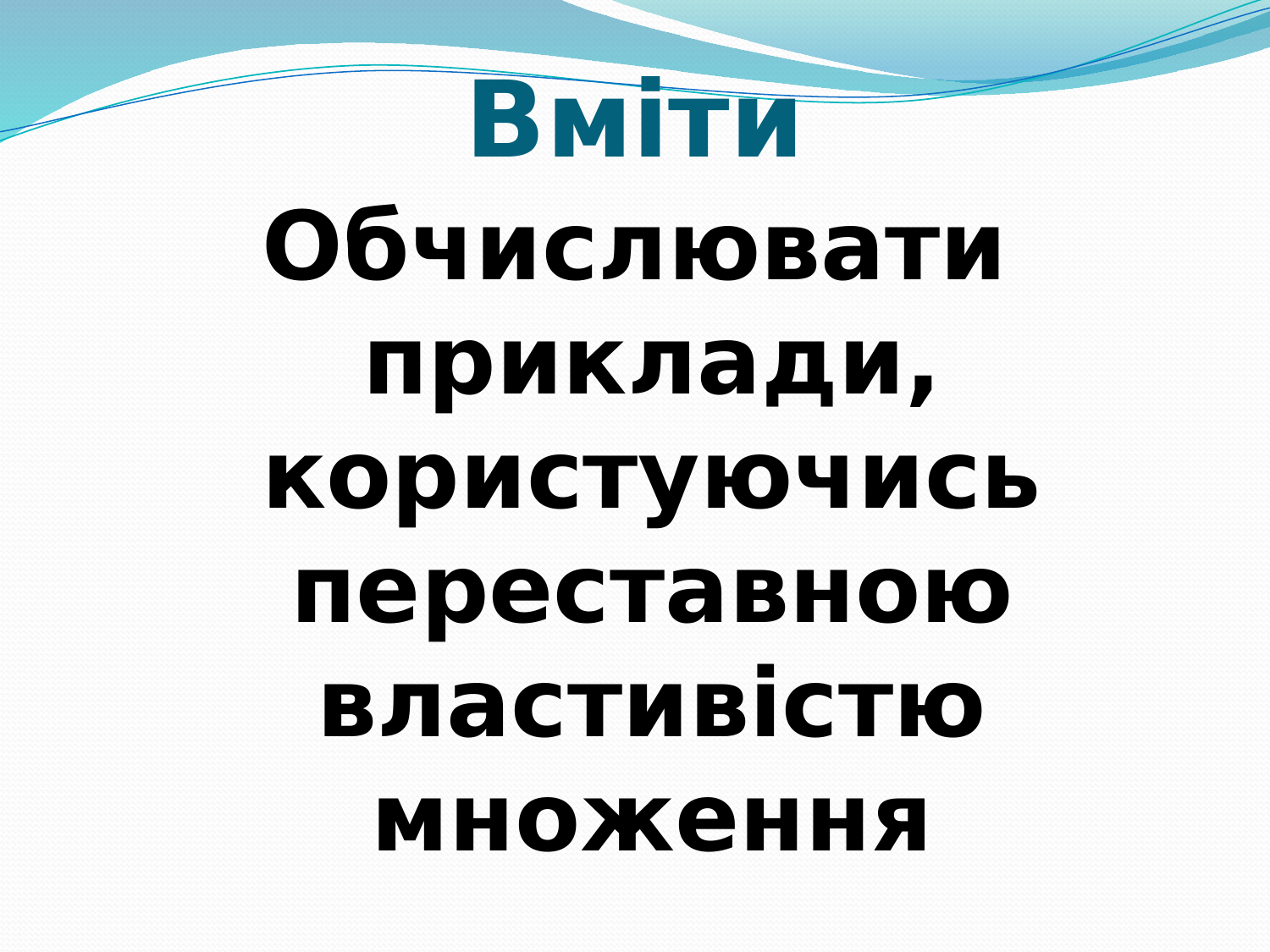

# Вміти
Обчислювати приклади, користуючись переставною властивістю множення